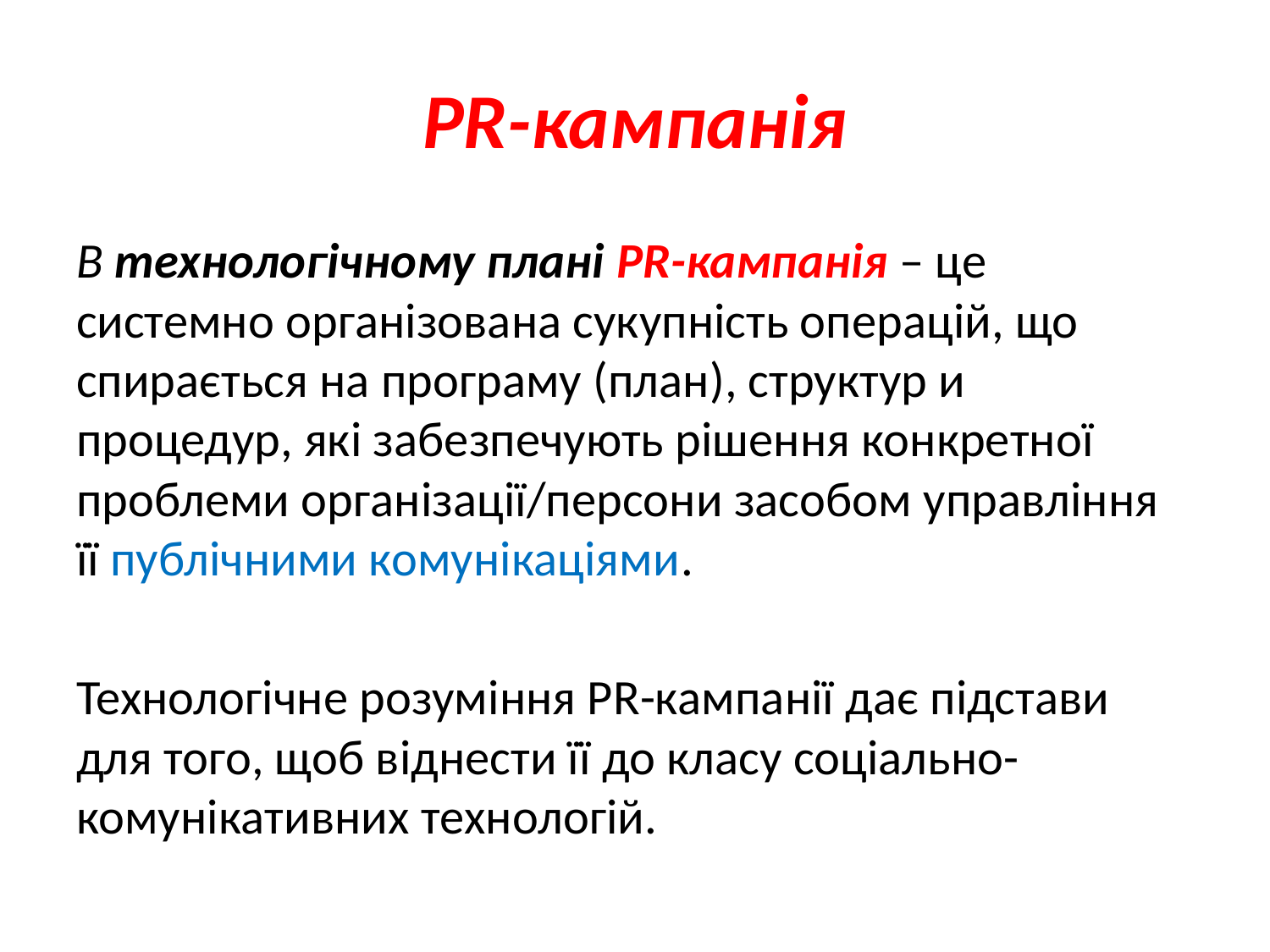

# PR-кампанія
В технологічному плані PR-кампанія – це системно організована сукупність операцій, що спирається на програму (план), структур и процедур, які забезпечують рішення конкретної проблеми організації/персони засобом управління її публічними комунікаціями.

Технологічне розуміння PR-кампанії дає підстави для того, щоб віднести її до класу соціально-комунікативних технологій.